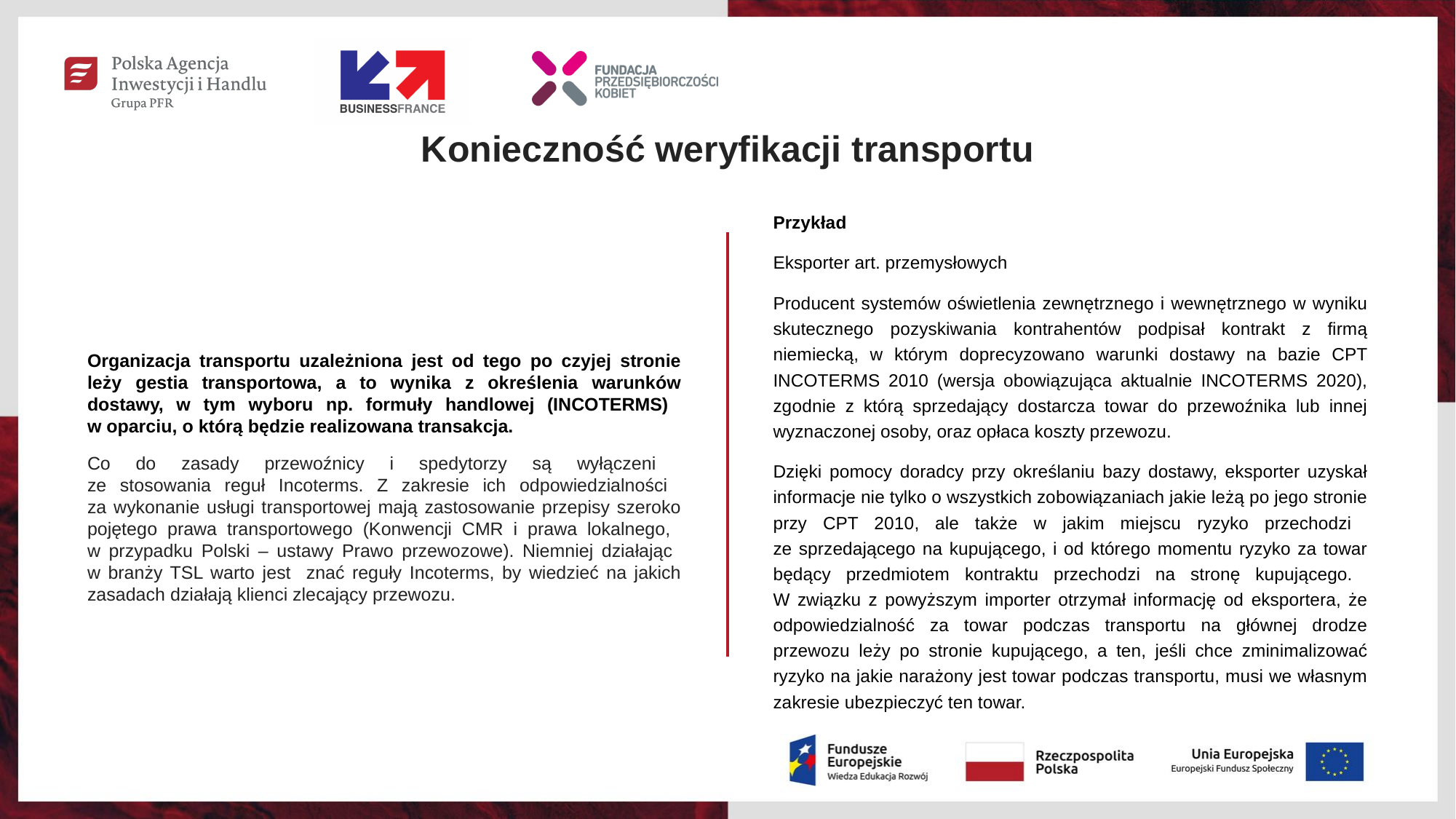

# Konieczność weryfikacji transportu
Przykład
Eksporter art. przemysłowych
Producent systemów oświetlenia zewnętrznego i wewnętrznego w wyniku skutecznego pozyskiwania kontrahentów podpisał kontrakt z firmą niemiecką, w którym doprecyzowano warunki dostawy na bazie CPT INCOTERMS 2010 (wersja obowiązująca aktualnie INCOTERMS 2020), zgodnie z którą sprzedający dostarcza towar do przewoźnika lub innej wyznaczonej osoby, oraz opłaca koszty przewozu.
Dzięki pomocy doradcy przy określaniu bazy dostawy, eksporter uzyskał informacje nie tylko o wszystkich zobowiązaniach jakie leżą po jego stronie przy CPT 2010, ale także w jakim miejscu ryzyko przechodzi
ze sprzedającego na kupującego, i od którego momentu ryzyko za towar będący przedmiotem kontraktu przechodzi na stronę kupującego.
W związku z powyższym importer otrzymał informację od eksportera, że odpowiedzialność za towar podczas transportu na głównej drodze przewozu leży po stronie kupującego, a ten, jeśli chce zminimalizować ryzyko na jakie narażony jest towar podczas transportu, musi we własnym zakresie ubezpieczyć ten towar.
Organizacja transportu uzależniona jest od tego po czyjej stronie leży gestia transportowa, a to wynika z określenia warunków dostawy, w tym wyboru np. formuły handlowej (INCOTERMS)
w oparciu, o którą będzie realizowana transakcja.
Co do zasady przewoźnicy i spedytorzy są wyłączeni
ze stosowania reguł Incoterms. Z zakresie ich odpowiedzialności
za wykonanie usługi transportowej mają zastosowanie przepisy szeroko pojętego prawa transportowego (Konwencji CMR i prawa lokalnego,
w przypadku Polski – ustawy Prawo przewozowe). Niemniej działając
w branży TSL warto jest  znać reguły Incoterms, by wiedzieć na jakich zasadach działają klienci zlecający przewozu.